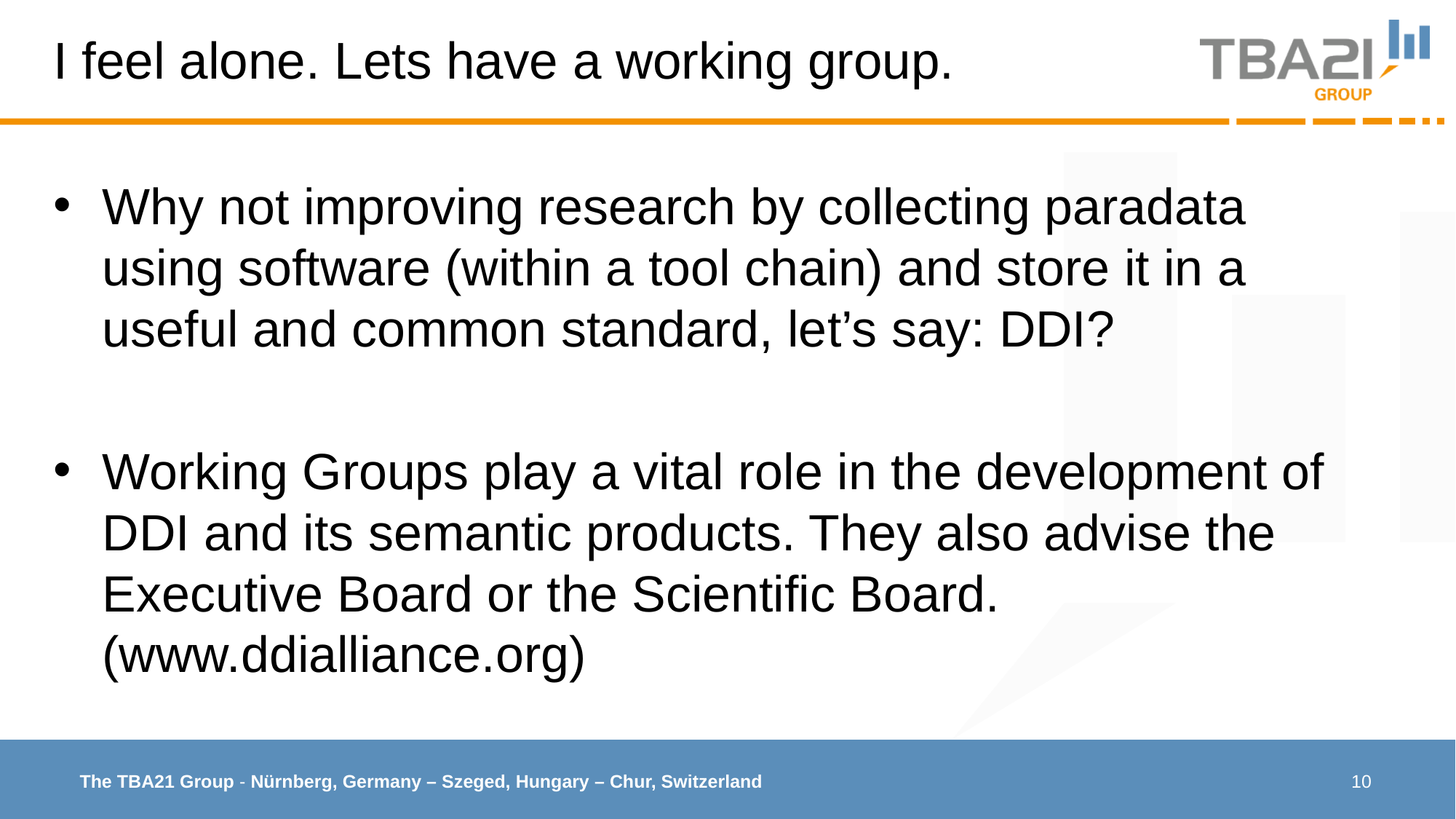

# I feel alone. Lets have a working group.
Why not improving research by collecting paradata using software (within a tool chain) and store it in a useful and common standard, let’s say: DDI?

Working Groups play a vital role in the development of DDI and its semantic products. They also advise the Executive Board or the Scientific Board. (www.ddialliance.org)
10